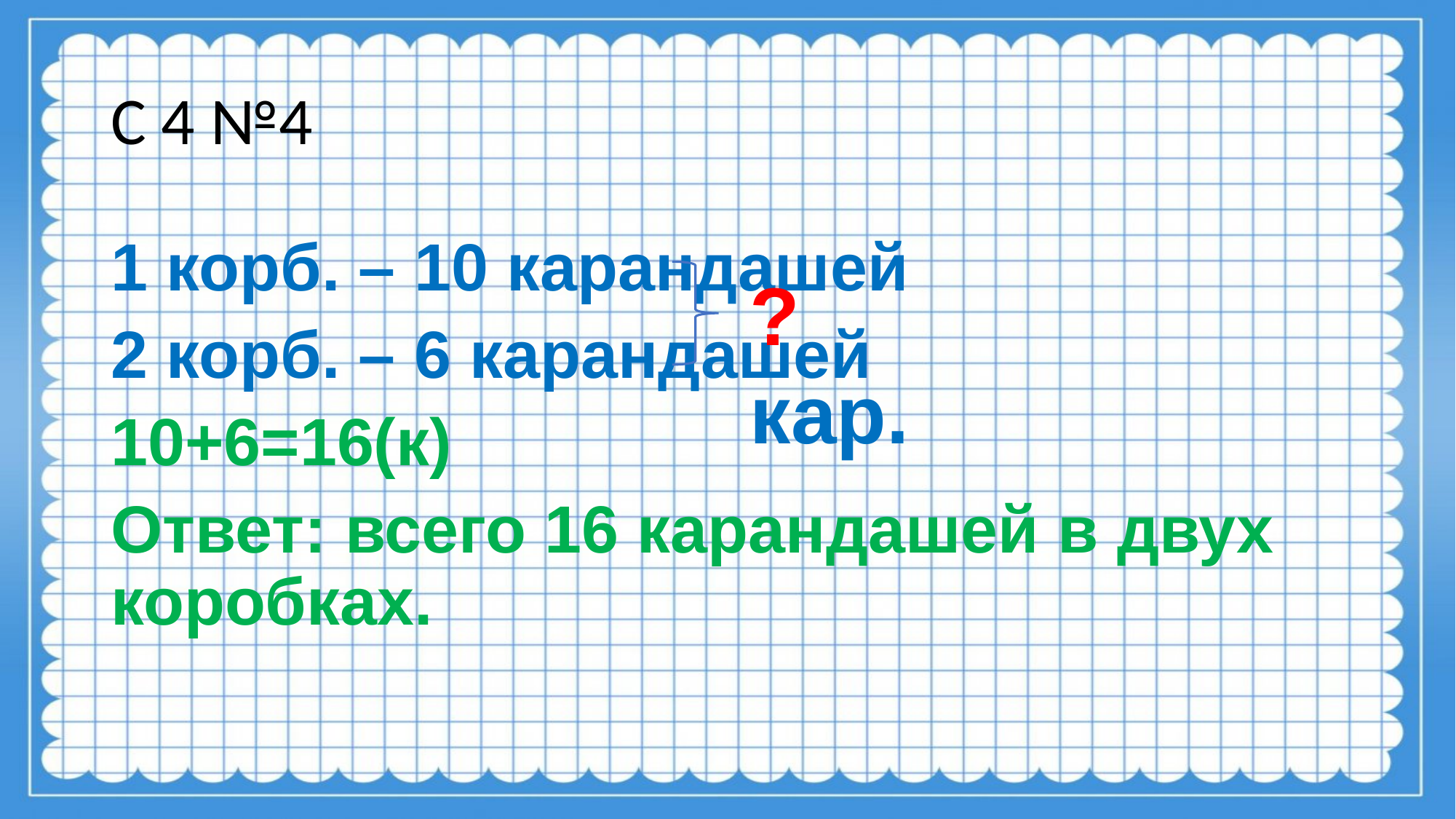

# С 4 №4
1 корб. – 10 карандашей
2 корб. – 6 карандашей
10+6=16(к)
Ответ: всего 16 карандашей в двух коробках.
? кар.